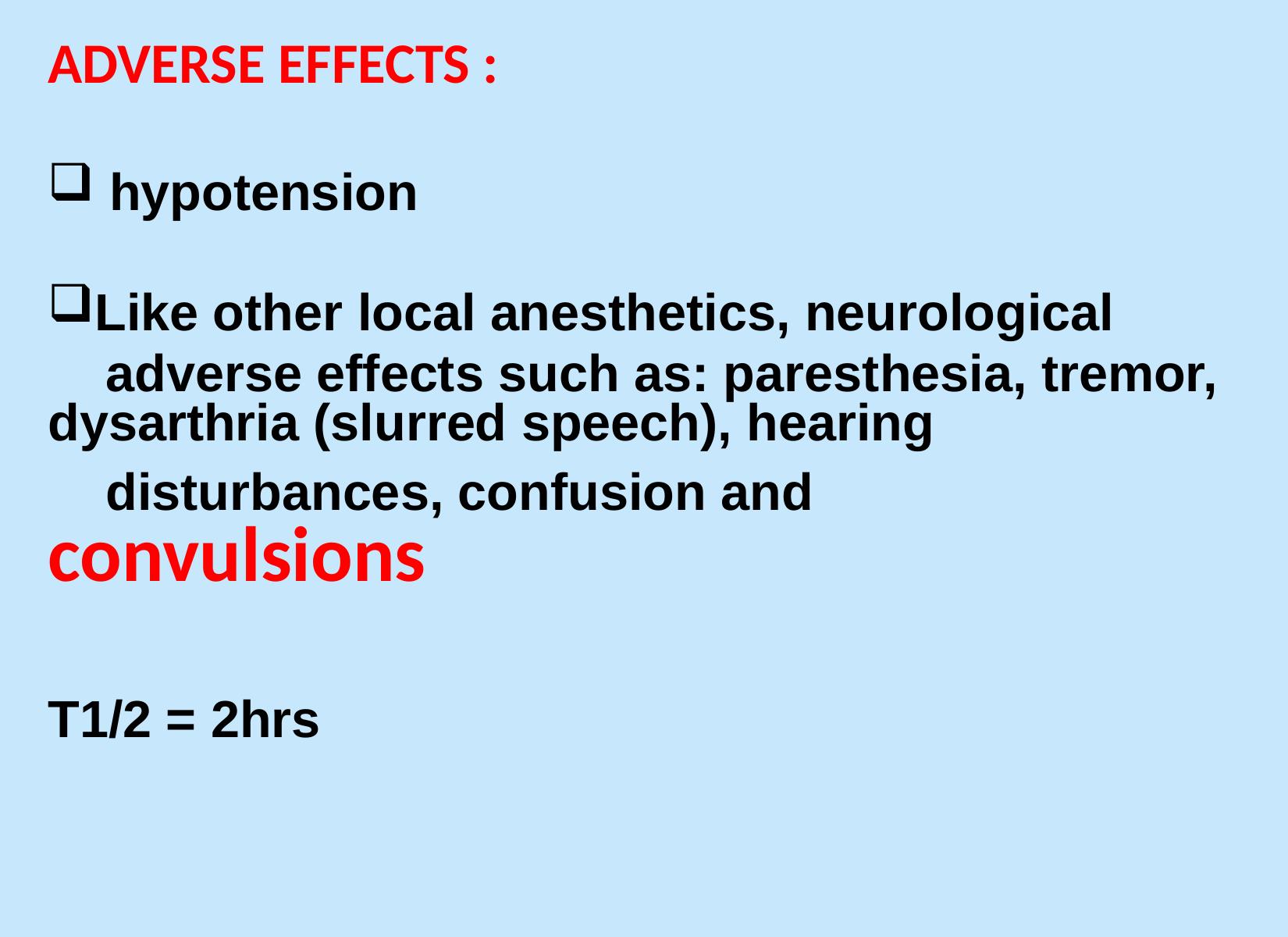

ADVERSE EFFECTS :

 hypotension

Like other local anesthetics, neurological
    adverse effects such as: paresthesia, tremor,  dysarthria (slurred speech), hearing
    disturbances, confusion and    	convulsions

T1/2 = 2hrs

#